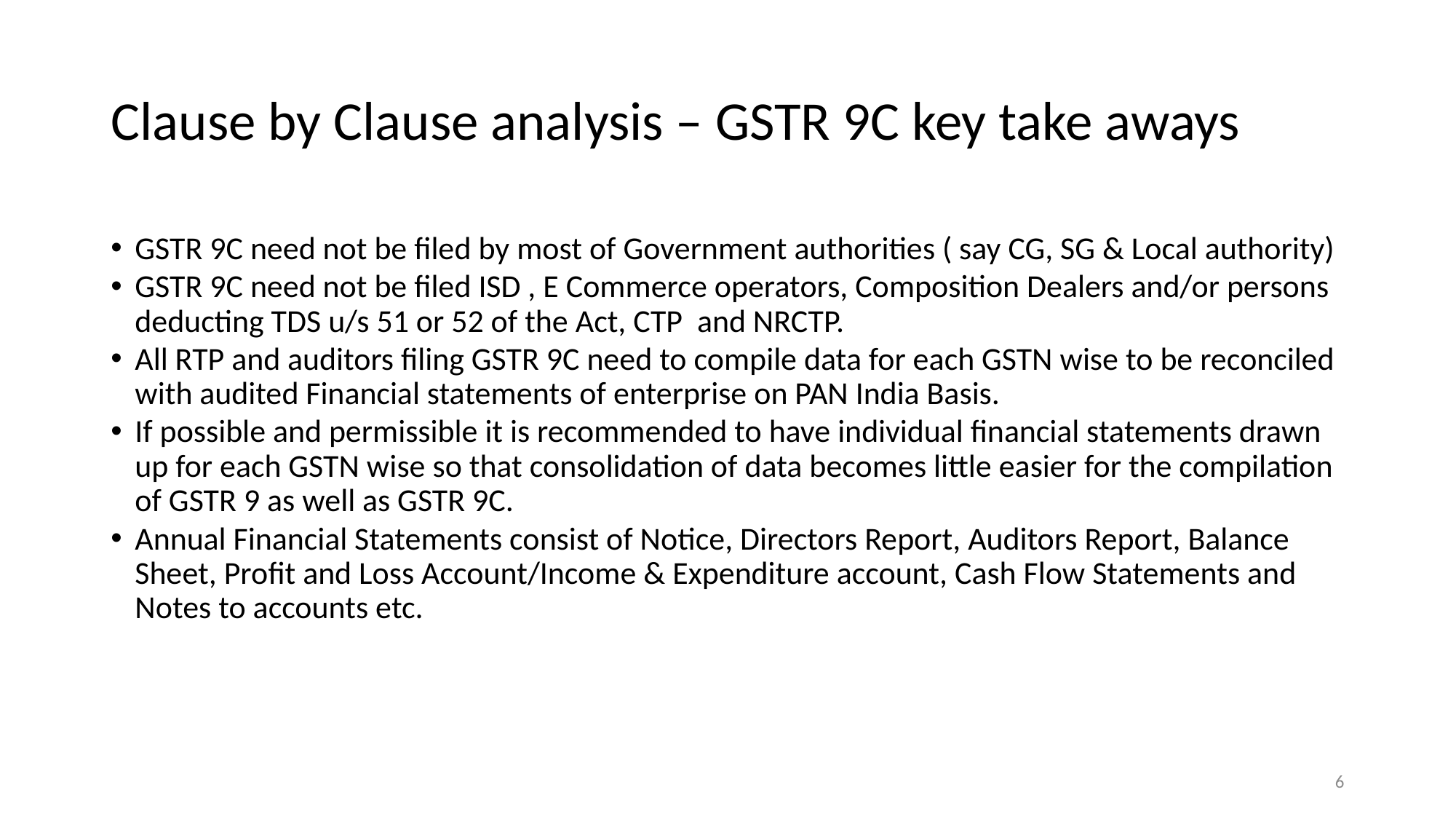

# Clause by Clause analysis – GSTR 9C key take aways

GSTR 9C need not be filed by most of Government authorities ( say CG, SG & Local authority)
GSTR 9C need not be filed ISD , E Commerce operators, Composition Dealers and/or persons deducting TDS u/s 51 or 52 of the Act, CTP  and NRCTP.
All RTP and auditors filing GSTR 9C need to compile data for each GSTN wise to be reconciled with audited Financial statements of enterprise on PAN India Basis.
If possible and permissible it is recommended to have individual financial statements drawn up for each GSTN wise so that consolidation of data becomes little easier for the compilation of GSTR 9 as well as GSTR 9C.
Annual Financial Statements consist of Notice, Directors Report, Auditors Report, Balance Sheet, Profit and Loss Account/Income & Expenditure account, Cash Flow Statements and Notes to accounts etc.

6